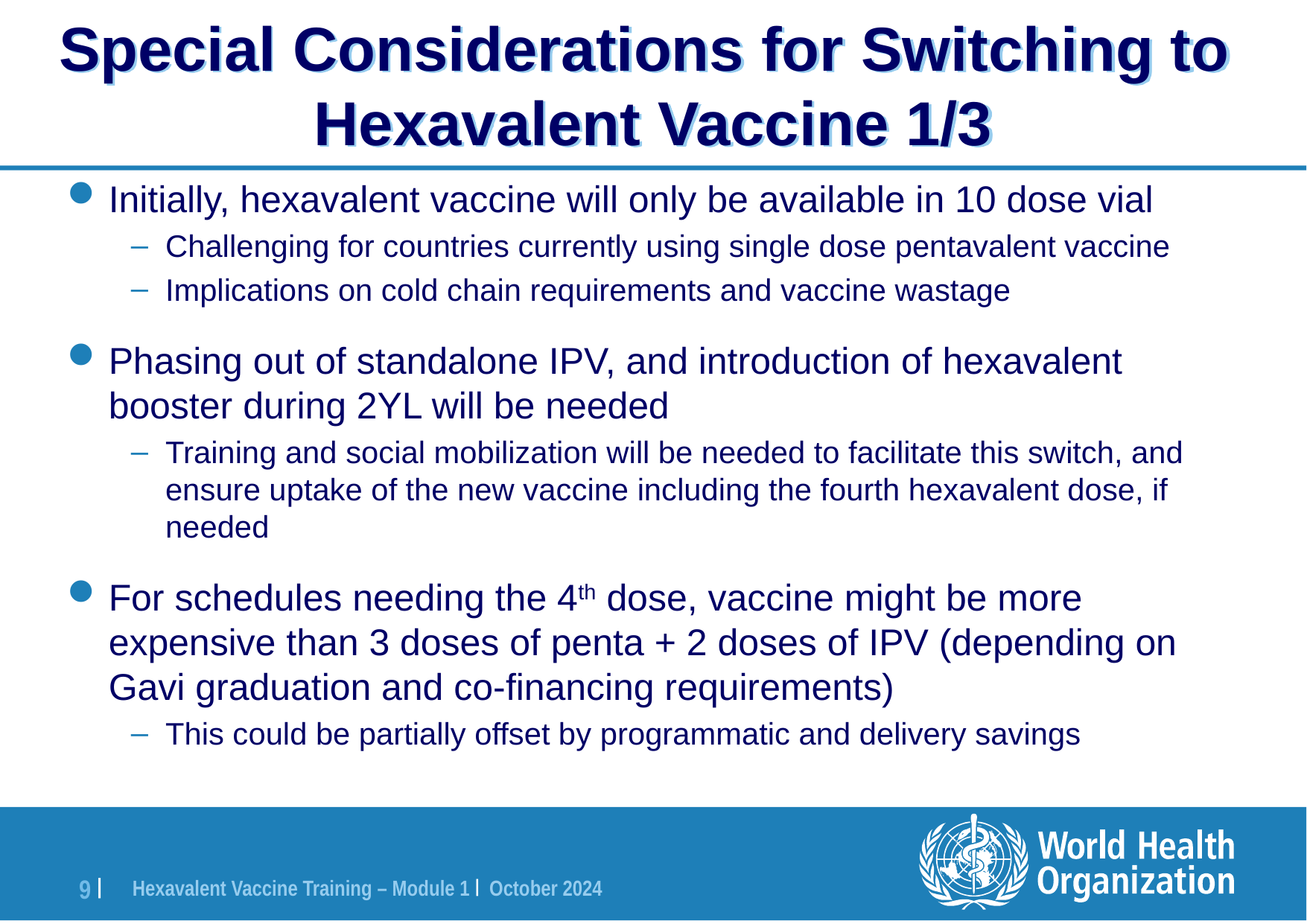

# Special Considerations for Switching to Hexavalent Vaccine 1/3
Initially, hexavalent vaccine will only be available in 10 dose vial
Challenging for countries currently using single dose pentavalent vaccine
Implications on cold chain requirements and vaccine wastage
Phasing out of standalone IPV, and introduction of hexavalent booster during 2YL will be needed
Training and social mobilization will be needed to facilitate this switch, and ensure uptake of the new vaccine including the fourth hexavalent dose, if needed
For schedules needing the 4th dose, vaccine might be more expensive than 3 doses of penta + 2 doses of IPV (depending on Gavi graduation and co-financing requirements)
This could be partially offset by programmatic and delivery savings